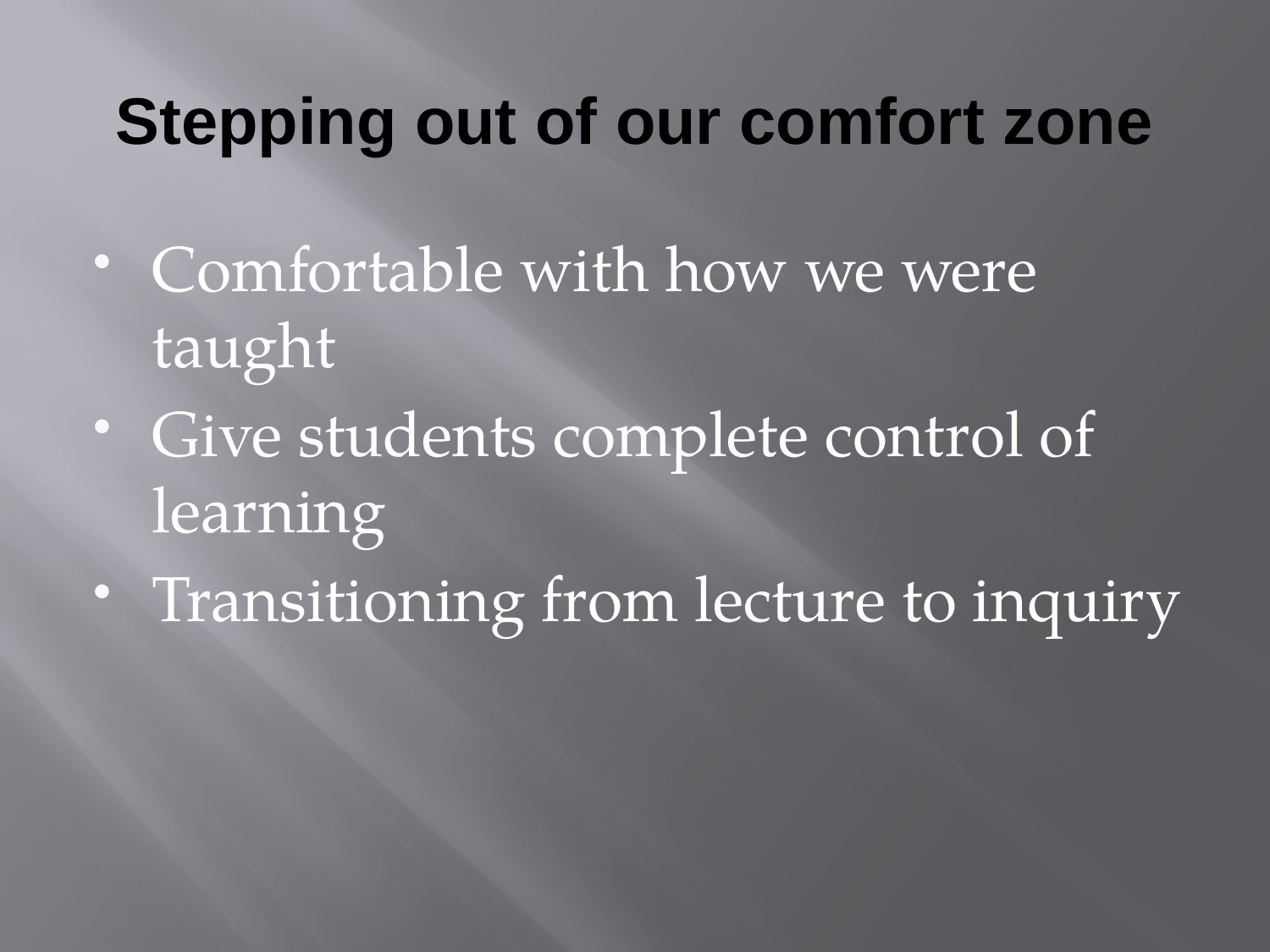

# Stepping out of our comfort zone
Comfortable with how we were taught
Give students complete control of learning
Transitioning from lecture to inquiry